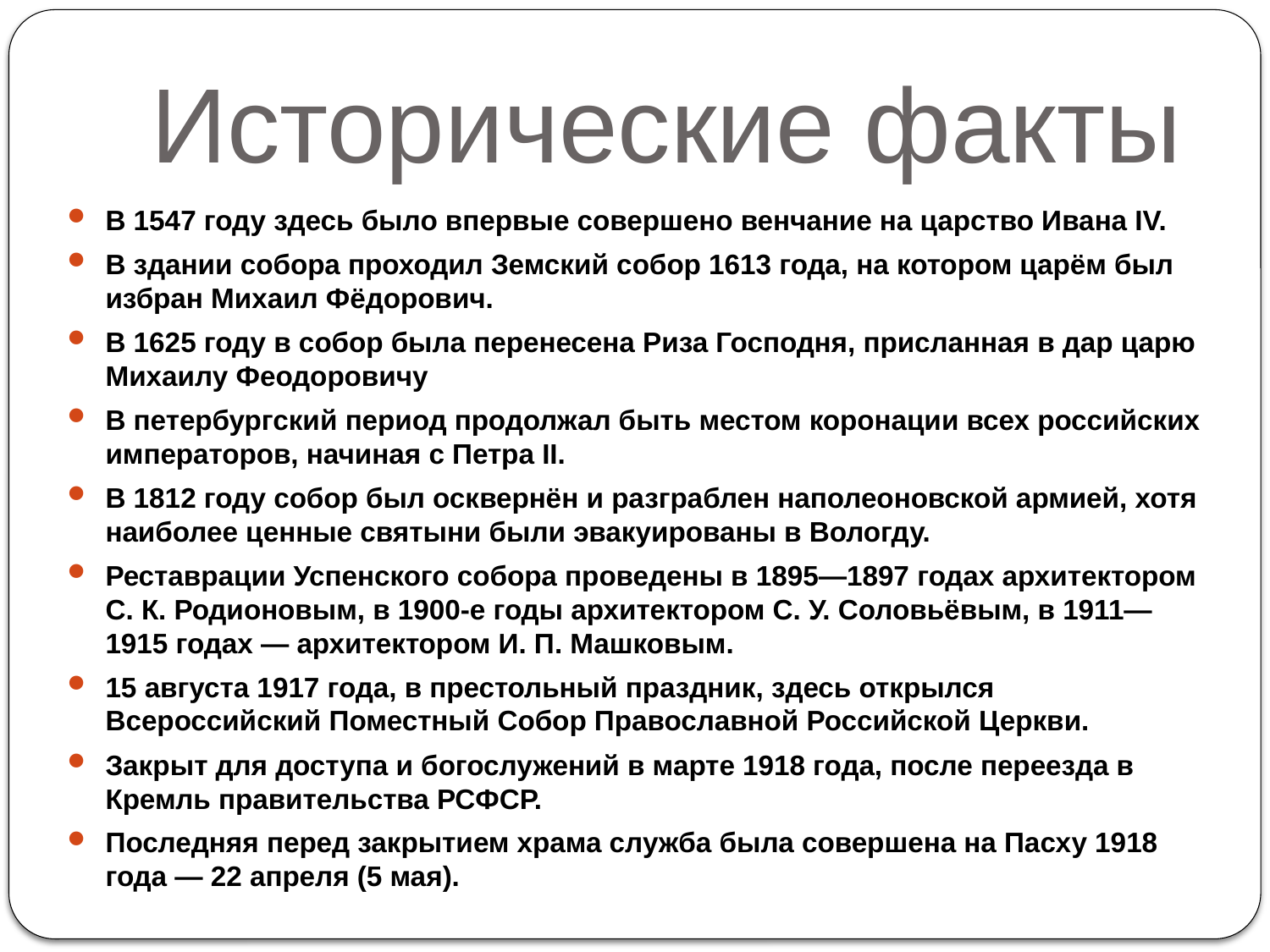

# Исторические факты
В 1547 году здесь было впервые совершено венчание на царство Ивана IV.
В здании собора проходил Земский собор 1613 года, на котором царём был избран Михаил Фёдорович.
В 1625 году в собор была перенесена Риза Господня, присланная в дар царю Михаилу Феодоровичу
В петербургский период продолжал быть местом коронации всех российских императоров, начиная с Петра II.
В 1812 году собор был осквернён и разграблен наполеоновской армией, хотя наиболее ценные святыни были эвакуированы в Вологду.
Реставрации Успенского собора проведены в 1895—1897 годах архитектором С. К. Родионовым, в 1900-е годы архитектором С. У. Соловьёвым, в 1911—1915 годах — архитектором И. П. Машковым.
15 августа 1917 года, в престольный праздник, здесь открылся Всероссийский Поместный Собор Православной Российской Церкви.
Закрыт для доступа и богослужений в марте 1918 года, после переезда в Кремль правительства РСФСР.
Последняя перед закрытием храма служба была совершена на Пасху 1918 года — 22 апреля (5 мая).